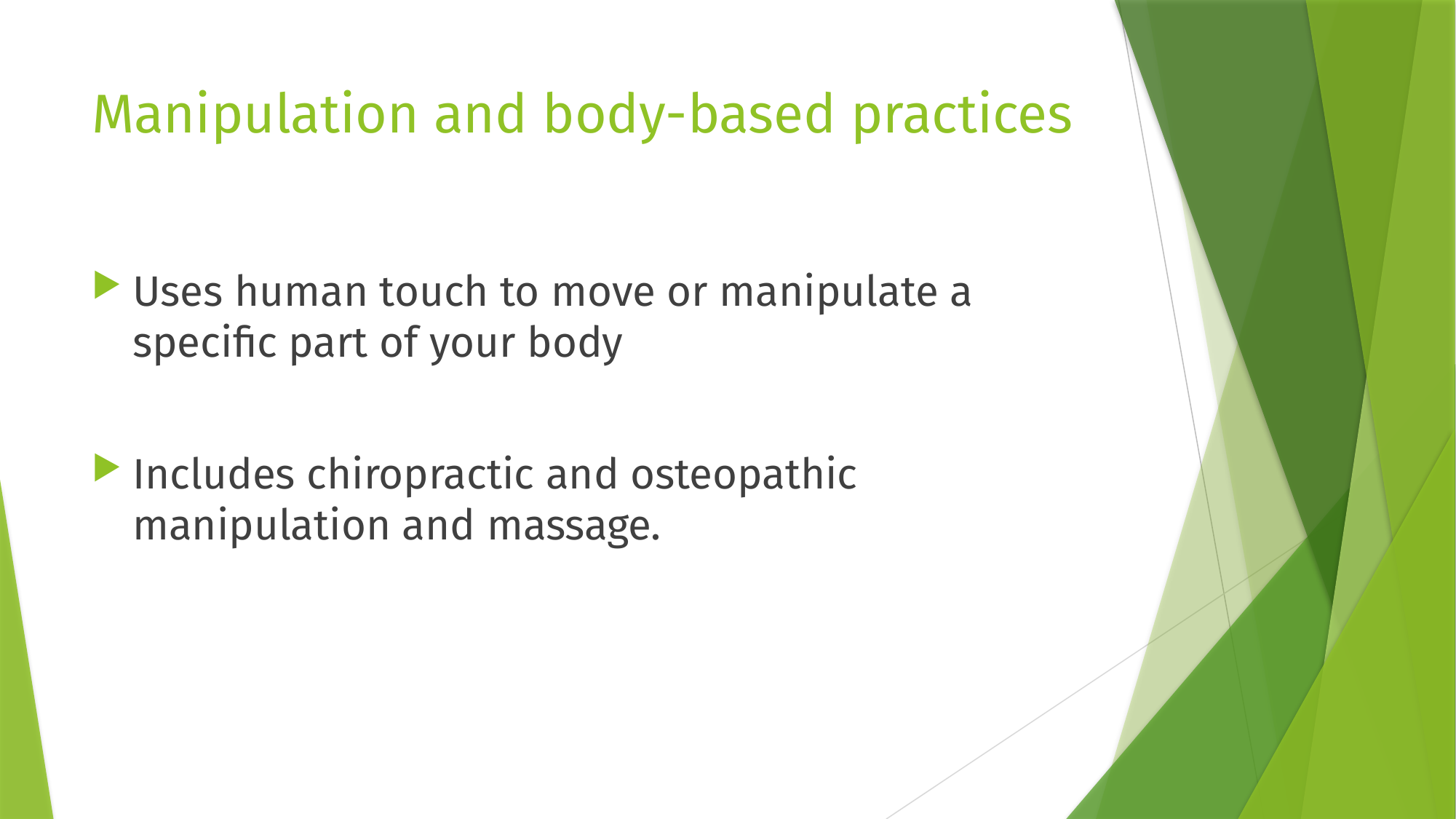

# Manipulation and body-based practices
Uses human touch to move or manipulate a specific part of your body

Includes chiropractic and osteopathic manipulation and massage.